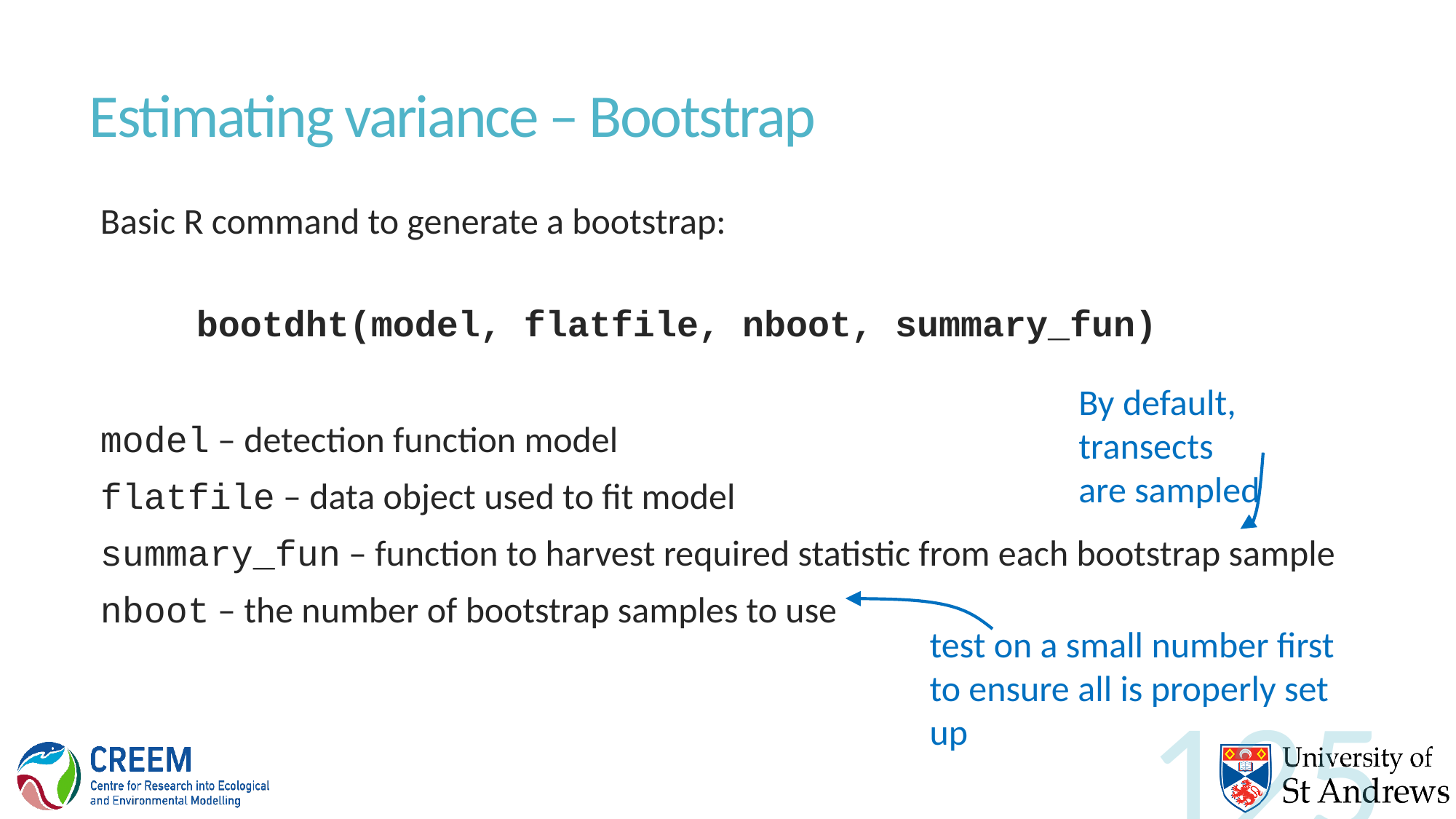

# Estimating variance – Bootstrap
Basic R command to generate a bootstrap:

   bootdht(model, flatfile, nboot, summary_fun)

model – detection function model
flatfile – data object used to fit model
summary_fun – function to harvest required statistic from each bootstrap sample
nboot – the number of bootstrap samples to use

By default, transects
are sampled

test on a small number first to ensure all is properly set up
125